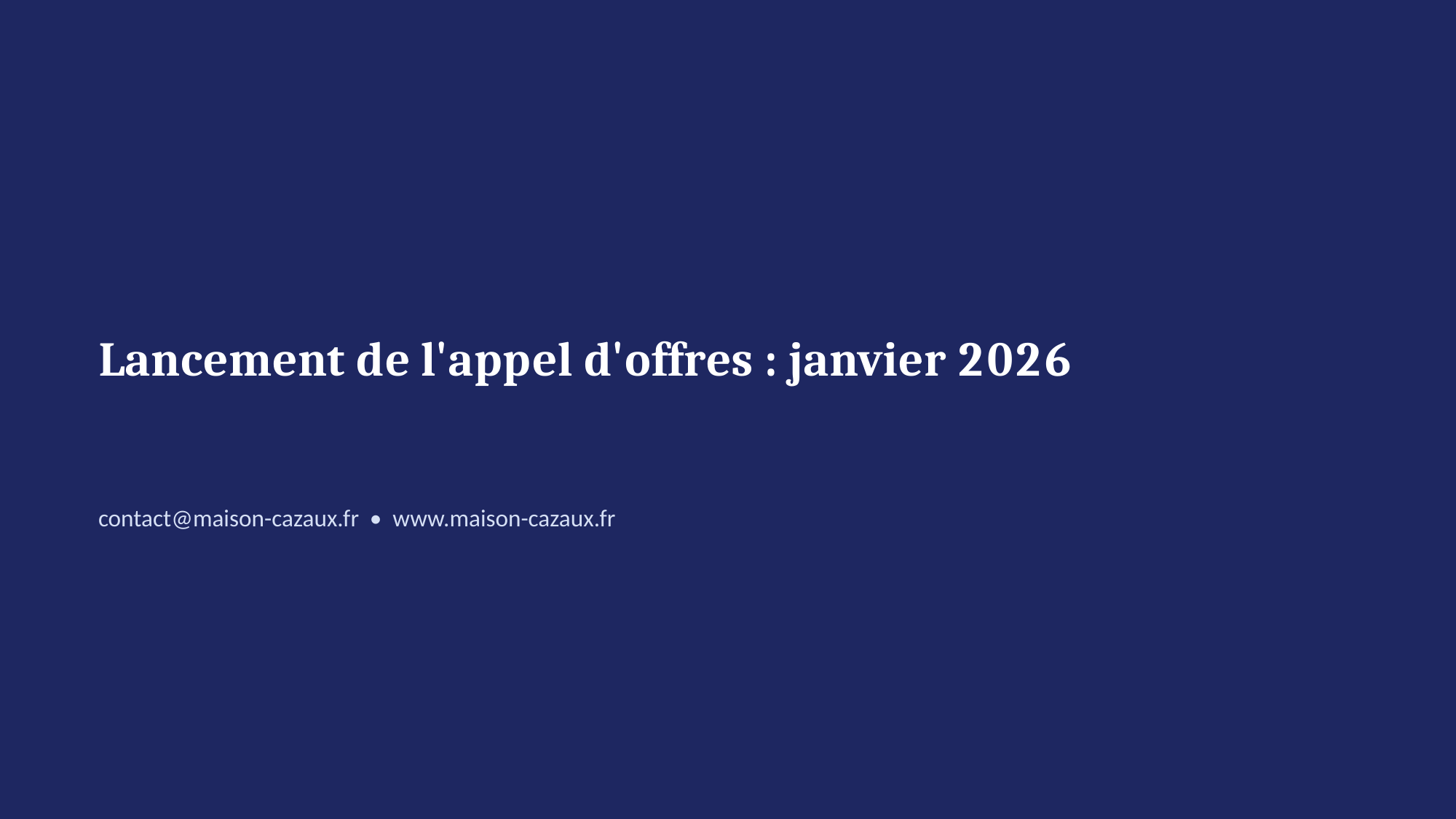

Lancement de l'appel d'offres : janvier 2026
contact@maison-cazaux.fr  •  www.maison-cazaux.fr